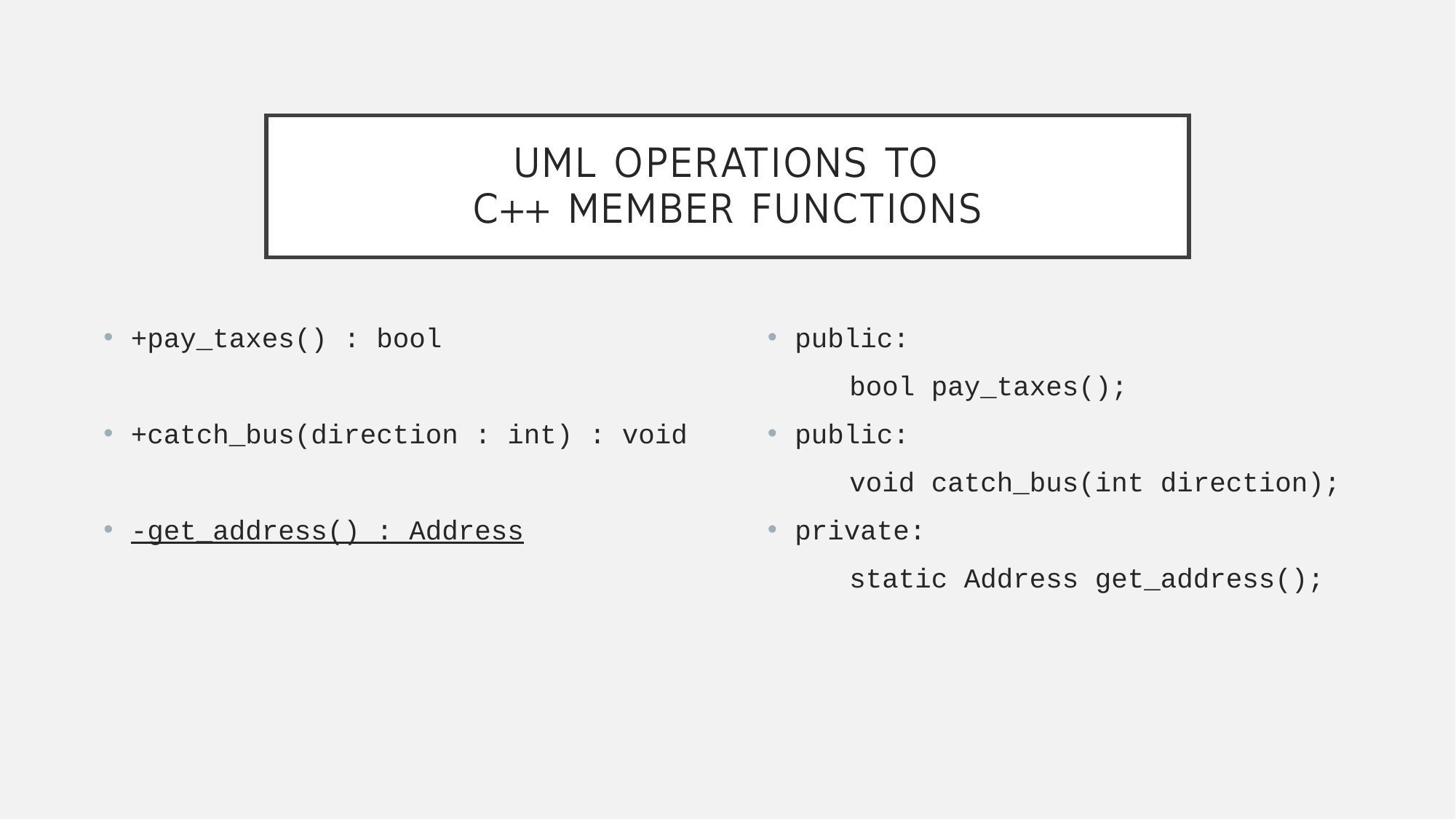

# UML Operations To C++ Member Functions
+pay_taxes() : bool

+catch_bus(direction : int) : void

-get_address() : Address
public:
     bool pay_taxes();
public:
     void catch_bus(int direction);
private:
     static Address get_address();